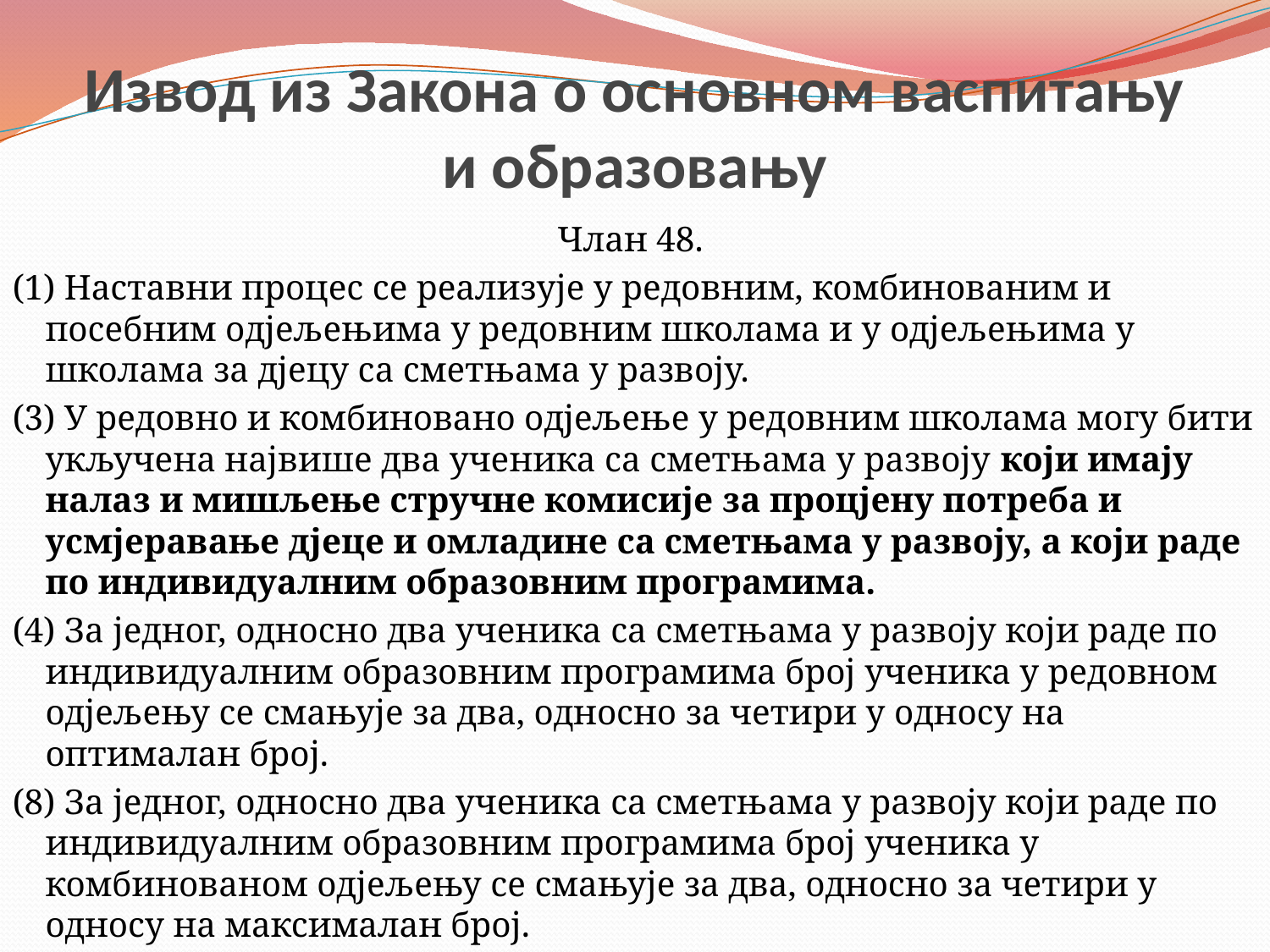

# Извод из Закона о основном васпитању и образовању
Члан 48.
(1) Наставни процес се реализује у редовним, комбинованим и посебним одјељењима у редовним школама и у одјељењима у школама за дјецу са сметњама у развоју.
(3) У редовно и комбиновано одјељење у редовним школама могу бити укључена највише два ученика са сметњама у развоју који имају налаз и мишљење стручне комисије за процјену потреба и усмјеравање дјеце и омладине са сметњама у развоју, а који раде по индивидуалним образовним програмима.
(4) За једног, односно два ученика са сметњама у развоју који раде по индивидуалним образовним програмима број ученика у редовном одјељењу се смањује за два, односно за четири у односу на оптималан број.
(8) За једног, односно два ученика са сметњама у развоју који раде по индивидуалним образовним програмима број ученика у комбинованом одјељењу се смањује за два, односно за четири у односу на максималан број.